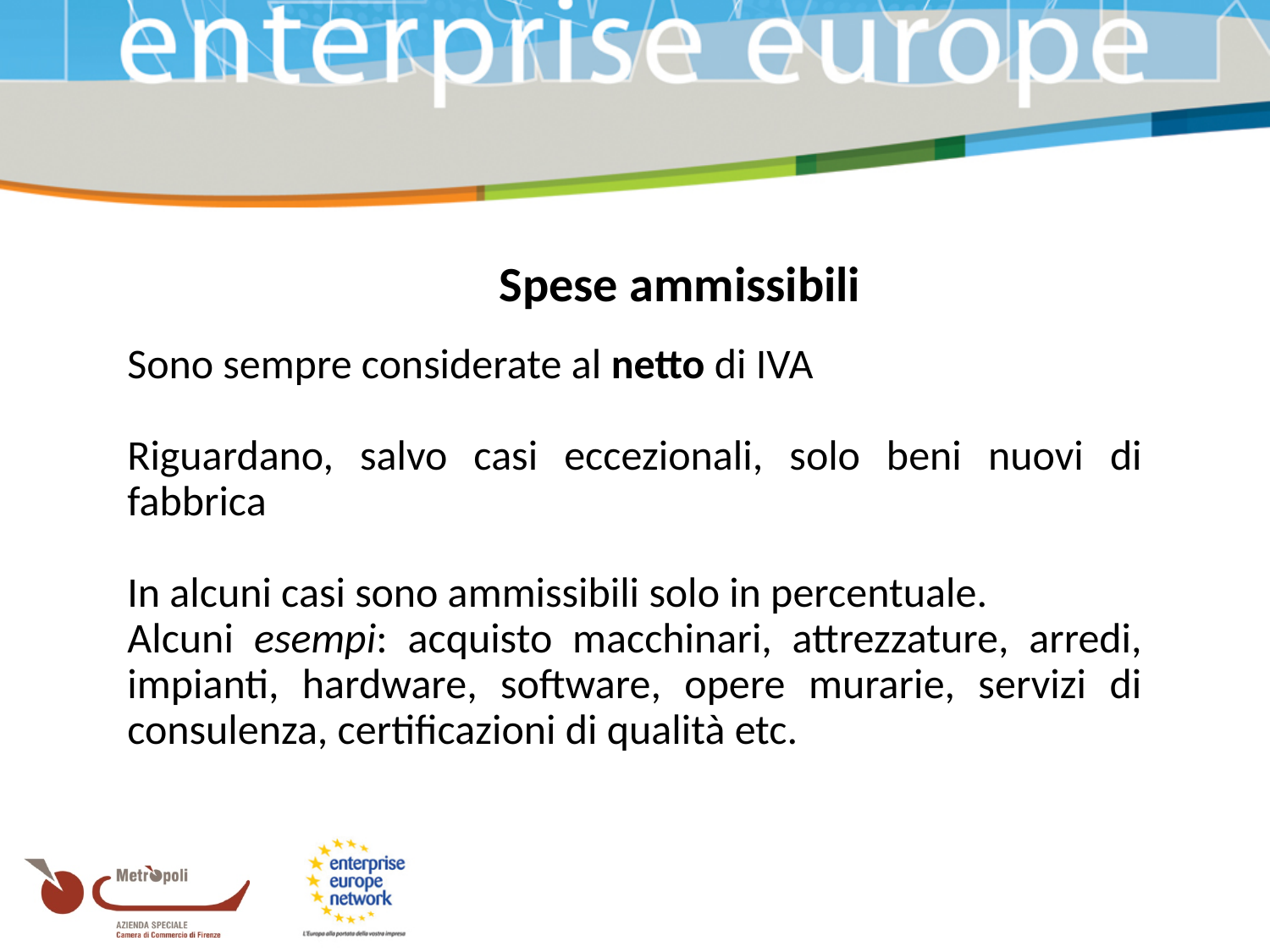

Spese ammissibili
Sono sempre considerate al netto di IVA

Riguardano, salvo casi eccezionali, solo beni nuovi di fabbrica

In alcuni casi sono ammissibili solo in percentuale.
Alcuni esempi: acquisto macchinari, attrezzature, arredi, impianti, hardware, software, opere murarie, servizi di consulenza, certificazioni di qualità etc.